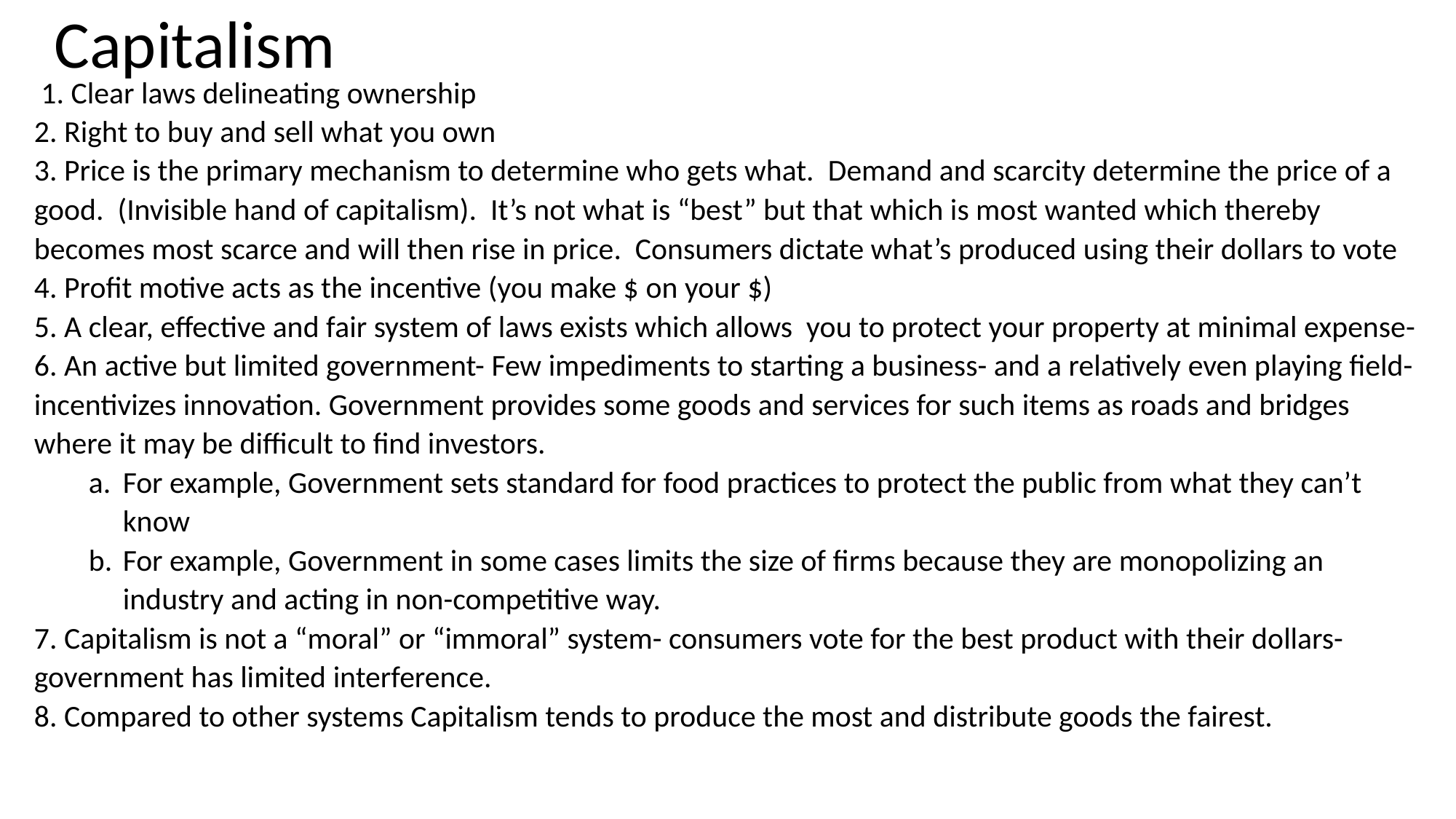

# Capitalism
 1. Clear laws delineating ownership
2. Right to buy and sell what you own
3. Price is the primary mechanism to determine who gets what.  Demand and scarcity determine the price of a good.  (Invisible hand of capitalism).  It’s not what is “best” but that which is most wanted which thereby becomes most scarce and will then rise in price.  Consumers dictate what’s produced using their dollars to vote
4. Profit motive acts as the incentive (you make $ on your $)
5. A clear, effective and fair system of laws exists which allows  you to protect your property at minimal expense-
6. An active but limited government- Few impediments to starting a business- and a relatively even playing field- incentivizes innovation. Government provides some goods and services for such items as roads and bridges where it may be difficult to find investors.
For example, Government sets standard for food practices to protect the public from what they can’t know
For example, Government in some cases limits the size of firms because they are monopolizing an industry and acting in non-competitive way.
7. Capitalism is not a “moral” or “immoral” system- consumers vote for the best product with their dollars- government has limited interference.
8. Compared to other systems Capitalism tends to produce the most and distribute goods the fairest.